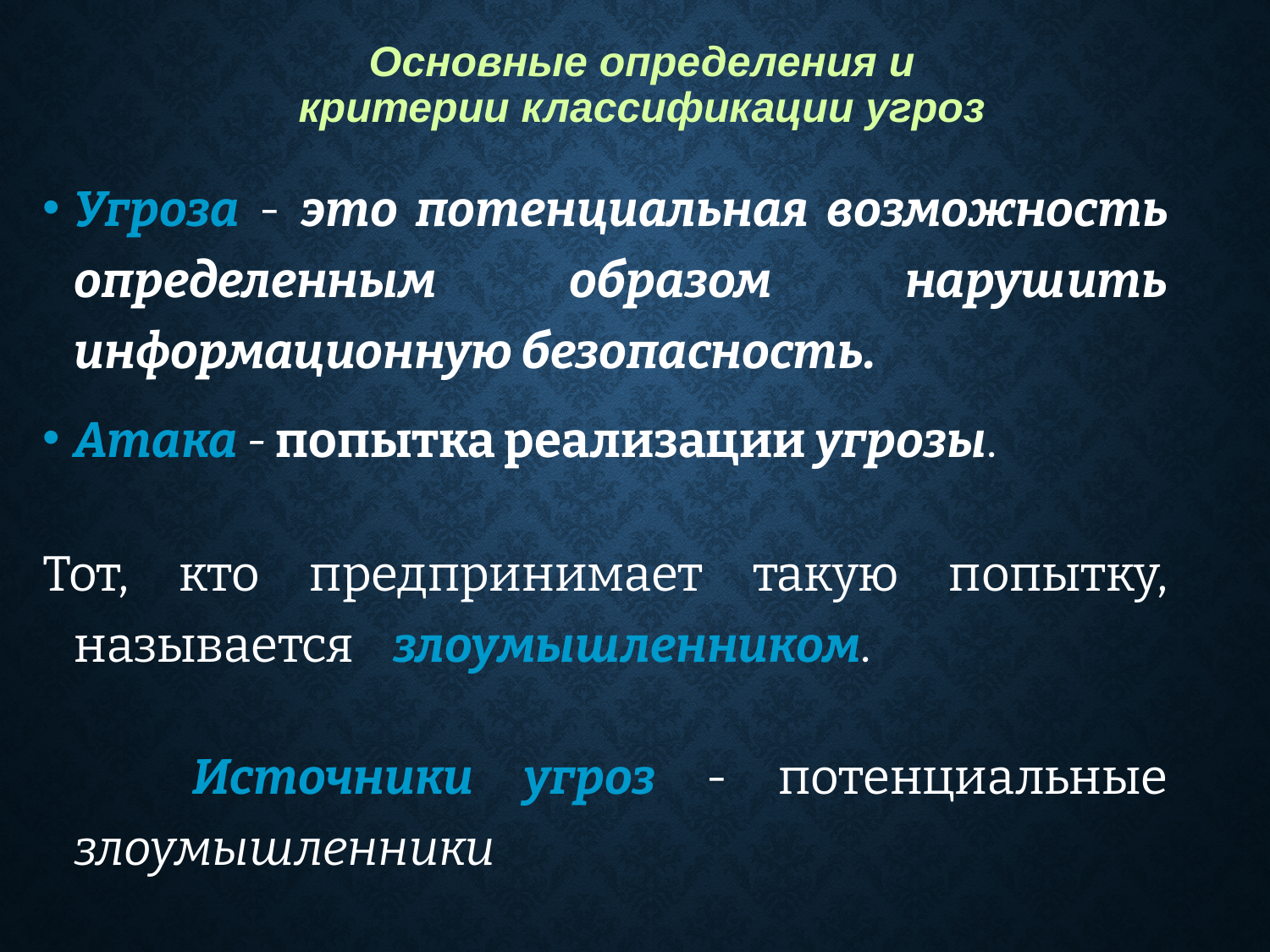

# Основные определения и критерии классификации угроз
Угроза - это потенциальная возможность определенным образом нарушить информационную безопасность.
Атака - попытка реализации угрозы.

Тот, кто предпринимает такую попытку, называется    злоумышленником.

   Источники угроз - потенциальные злоумышленники